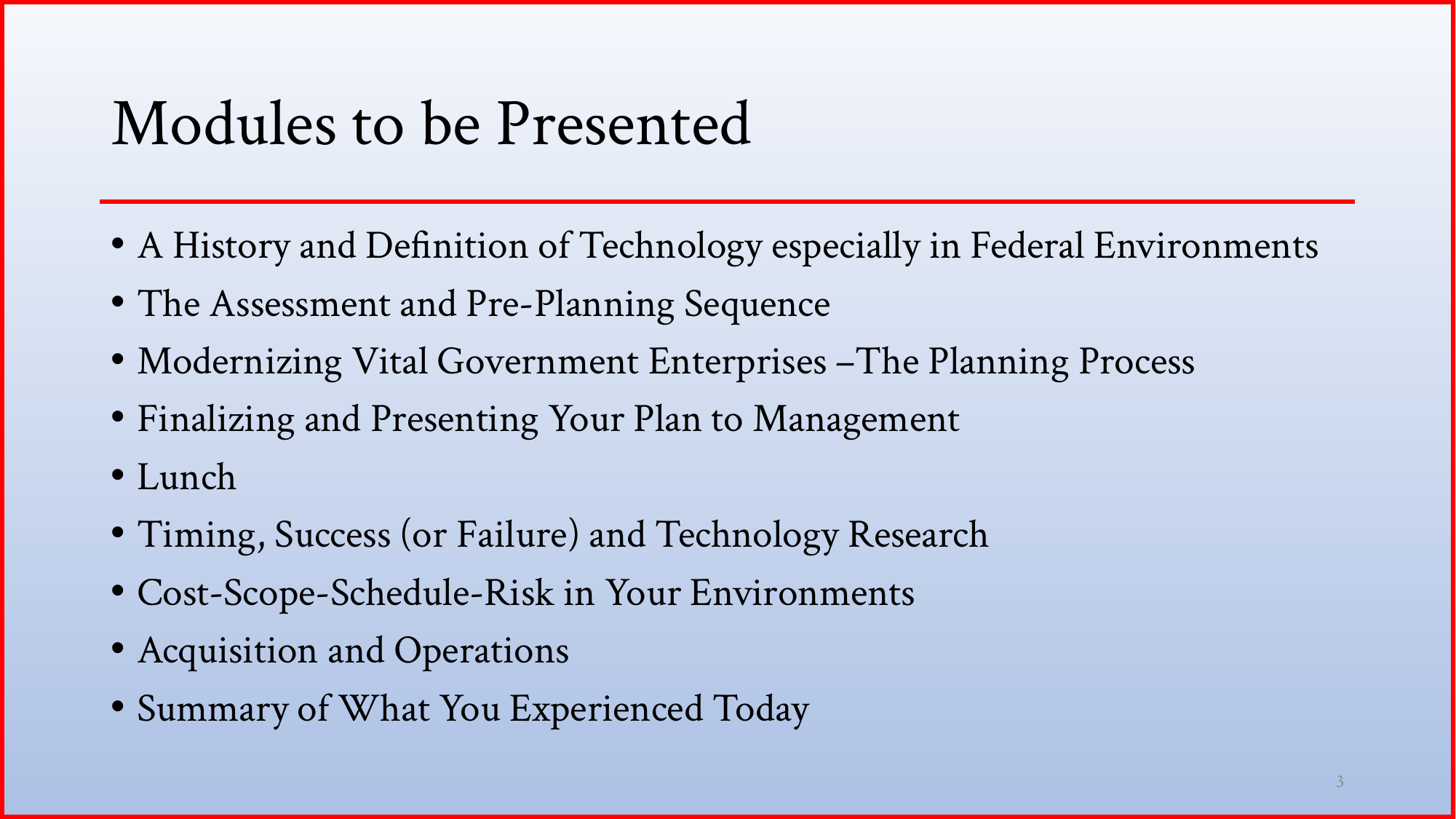

# Modules to be Presented
A History and Definition of Technology especially in Federal Environments
The Assessment and Pre-Planning Sequence
Modernizing Vital Government Enterprises –The Planning Process
Finalizing and Presenting Your Plan to Management
Lunch
Timing, Success (or Failure) and Technology Research
Cost-Scope-Schedule-Risk in Your Environments
Acquisition and Operations
Summary of What You Experienced Today

3